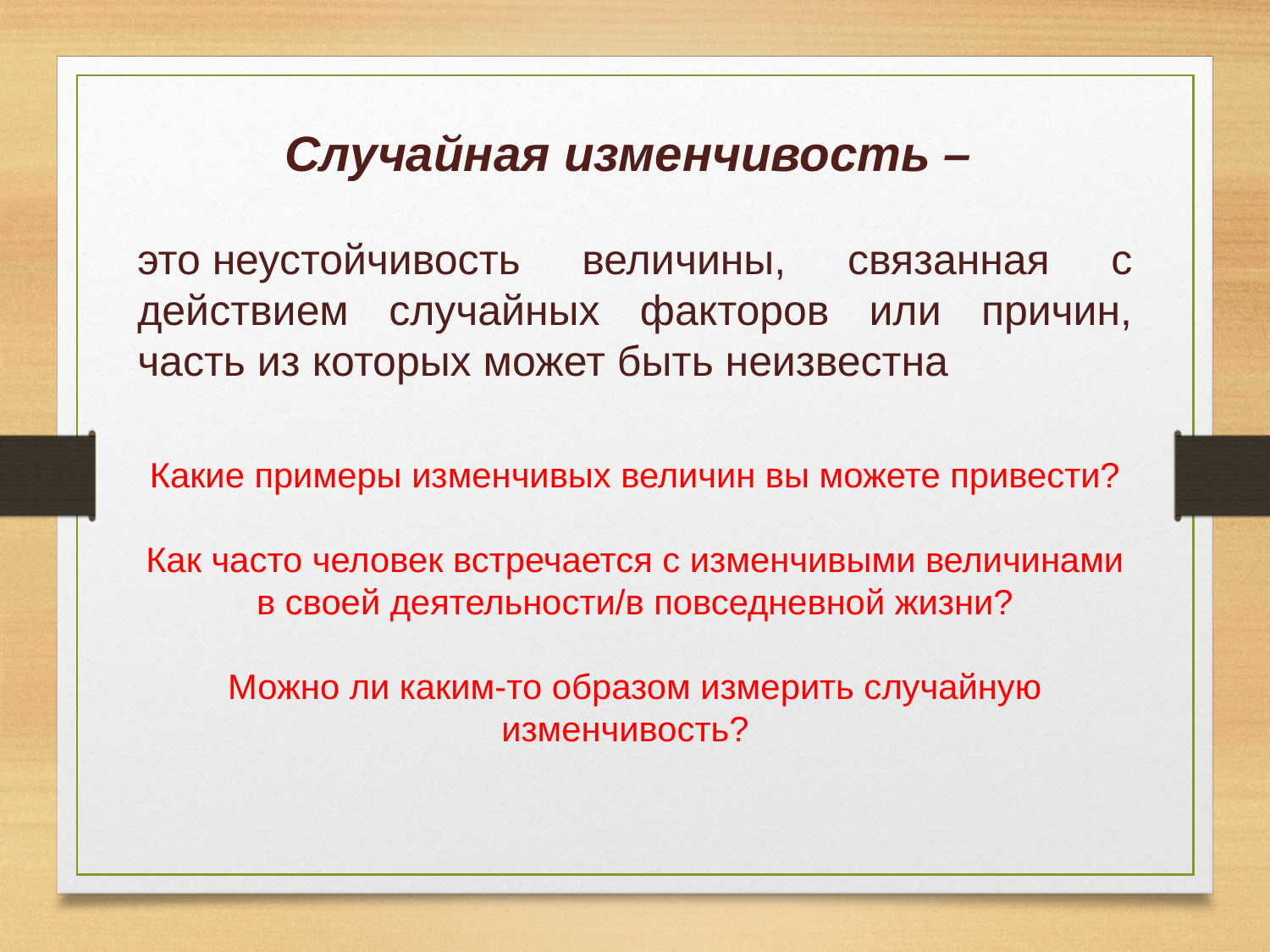

Случайная изменчивость –

это неустойчивость величины, связанная с действием случайных факторов или причин, часть из которых может быть неизвестна
Какие примеры изменчивых величин вы можете привести?

Как часто человек встречается с изменчивыми величинами в своей деятельности/в повседневной жизни?

Можно ли каким-то образом измерить случайную изменчивость?